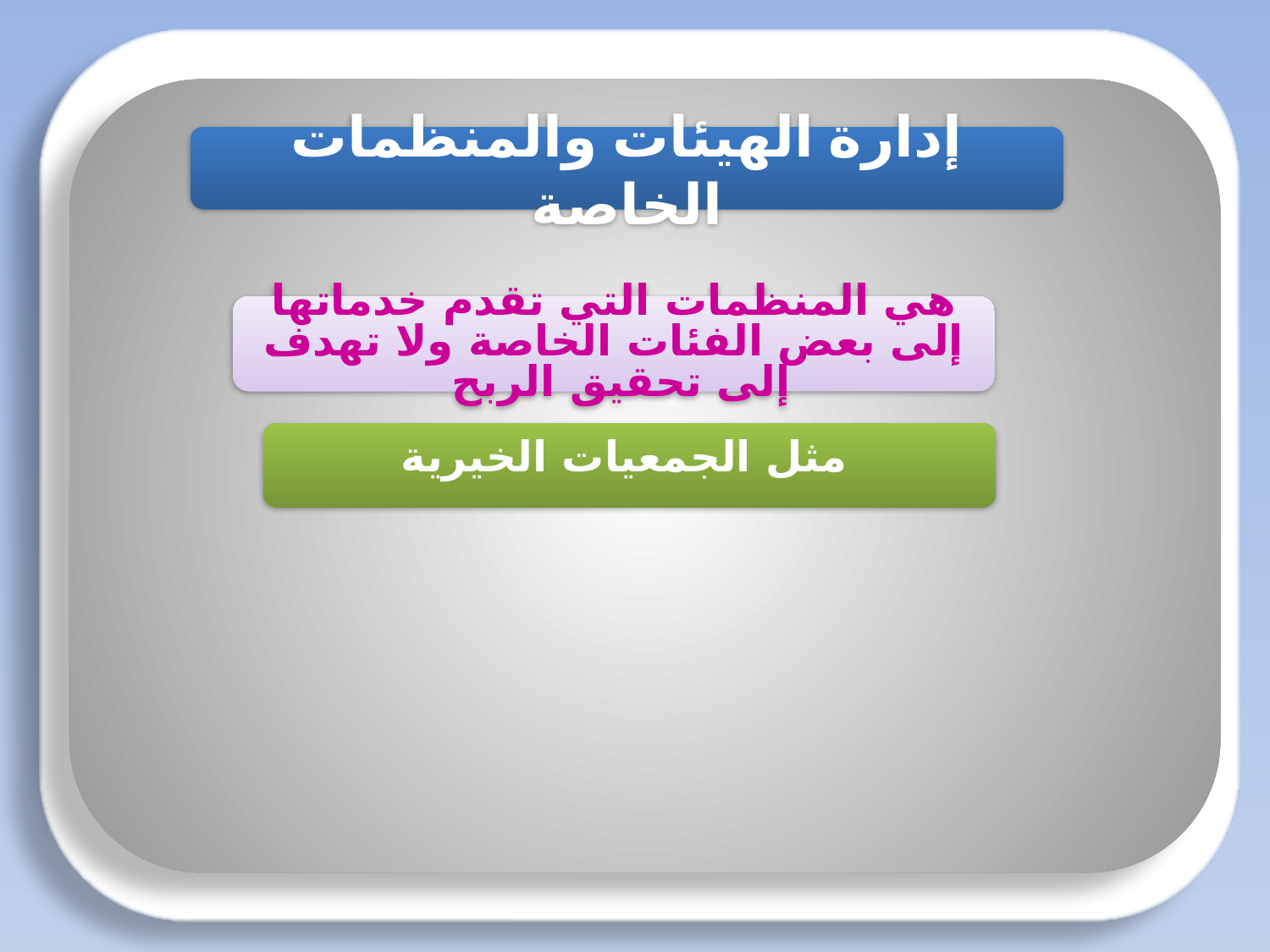

إدارة الهيئات والمنظمات الخاصة
#
هي المنظمات التي تقدم خدماتها إلى بعض الفئات الخاصة ولا تهدف إلى تحقيق الربح
مثل الجمعيات الخيرية